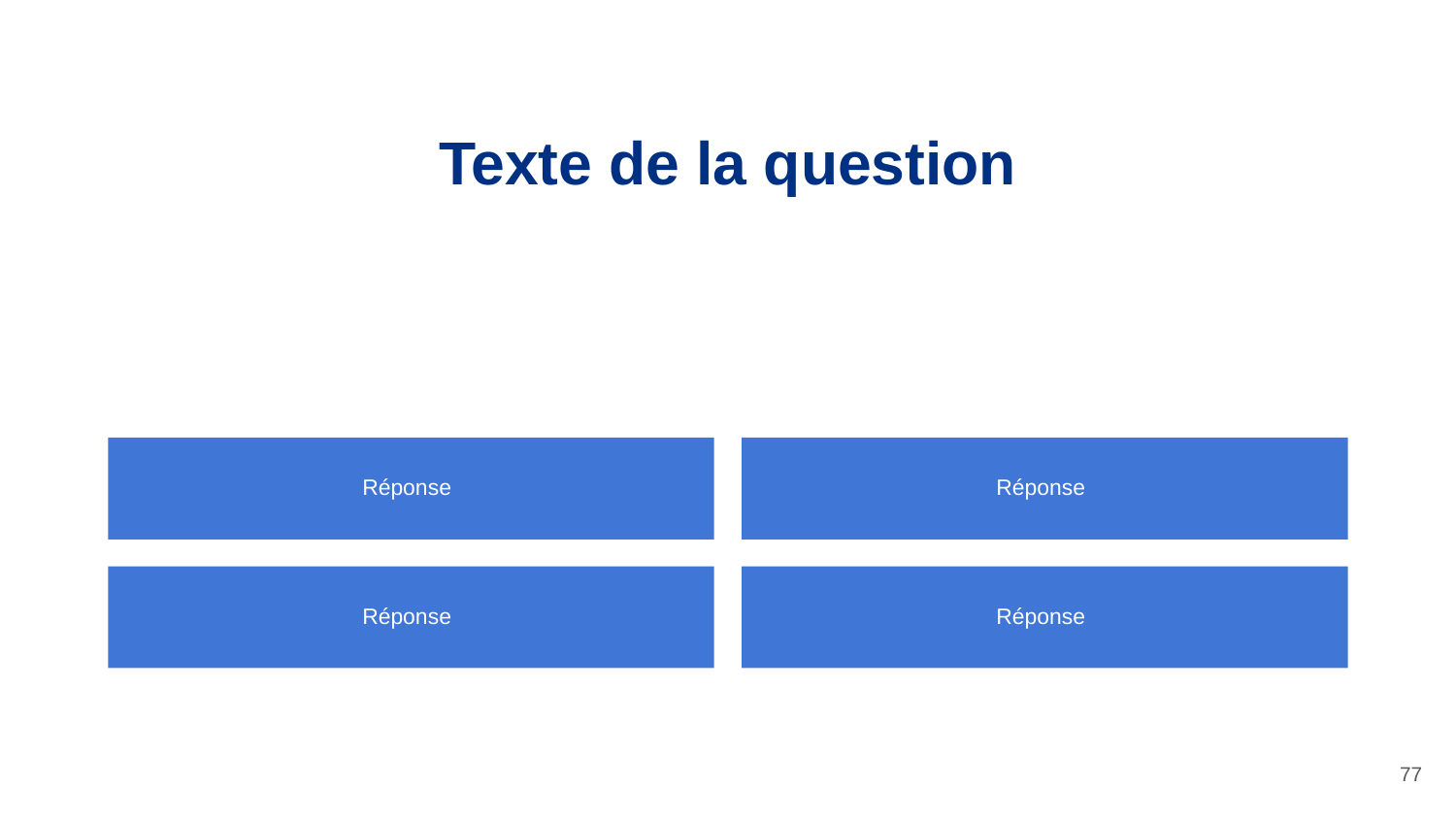

Texte de la question

Réponse

Réponse

Réponse

Réponse
77